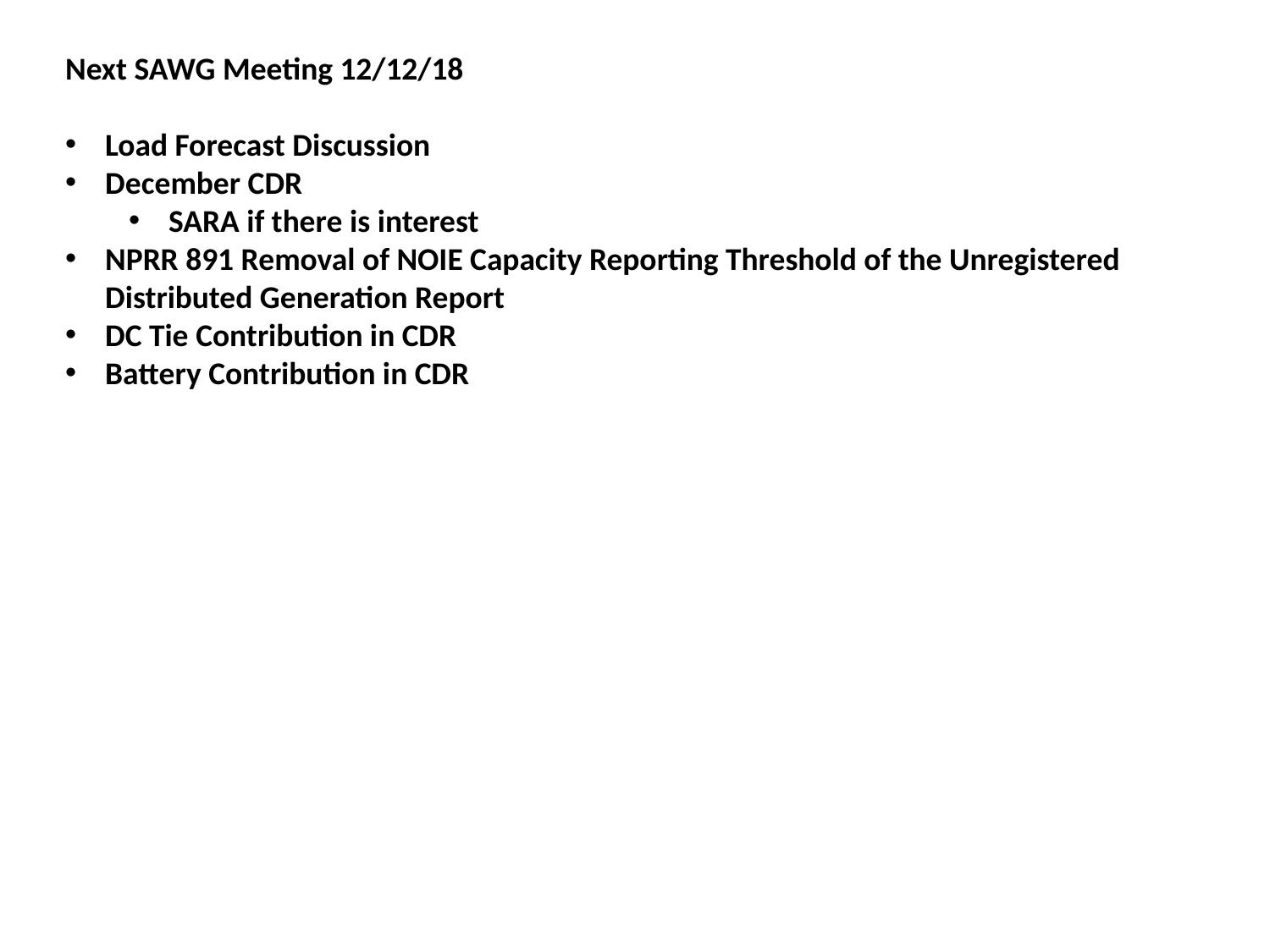

Next SAWG Meeting 12/12/18

Load Forecast Discussion
December CDR
SARA if there is interest
NPRR 891 Removal of NOIE Capacity Reporting Threshold of the Unregistered Distributed Generation Report
DC Tie Contribution in CDR
Battery Contribution in CDR